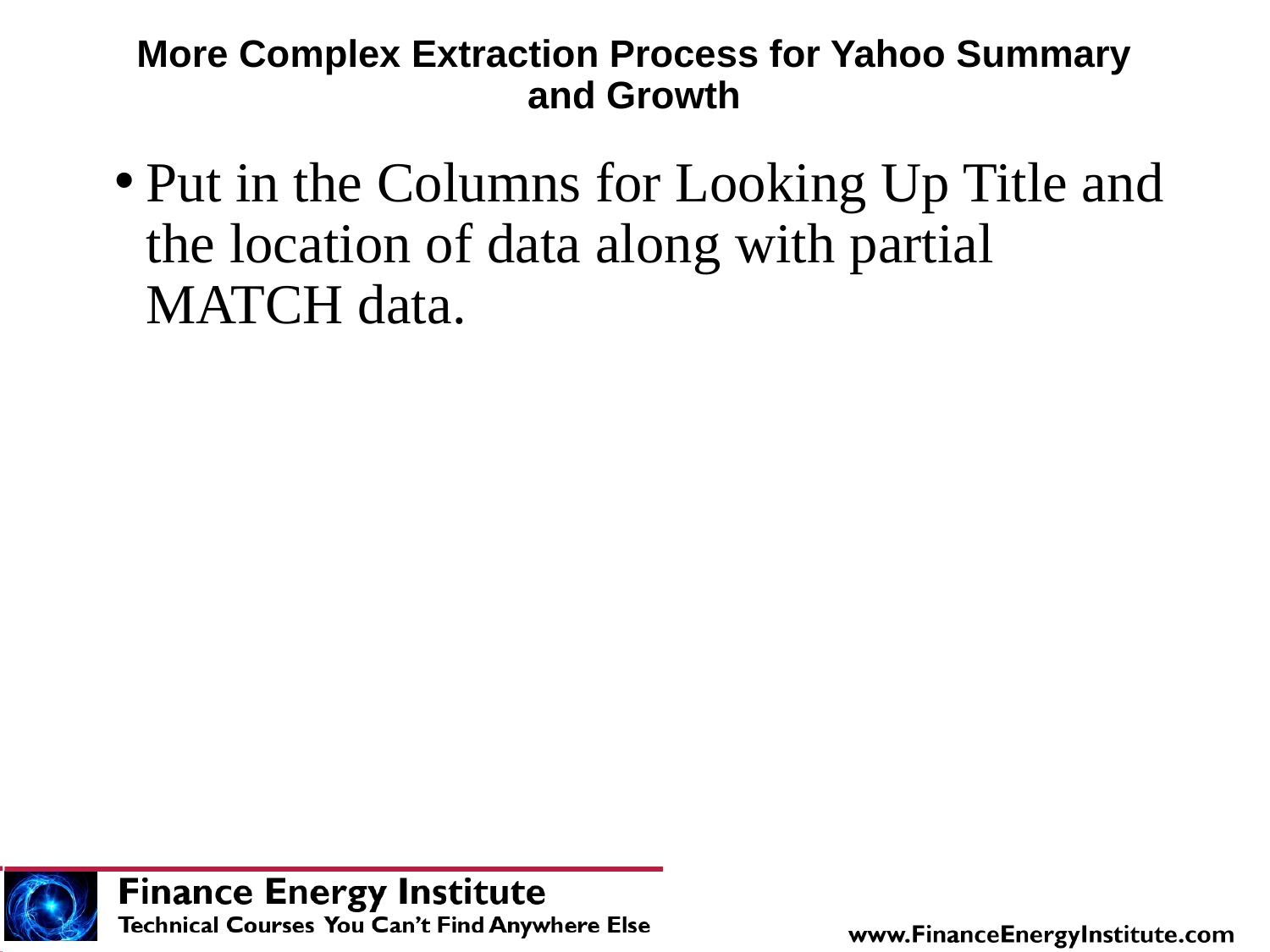

# More Complex Extraction Process for Yahoo Summary and Growth
Put in the Columns for Looking Up Title and the location of data along with partial MATCH data.